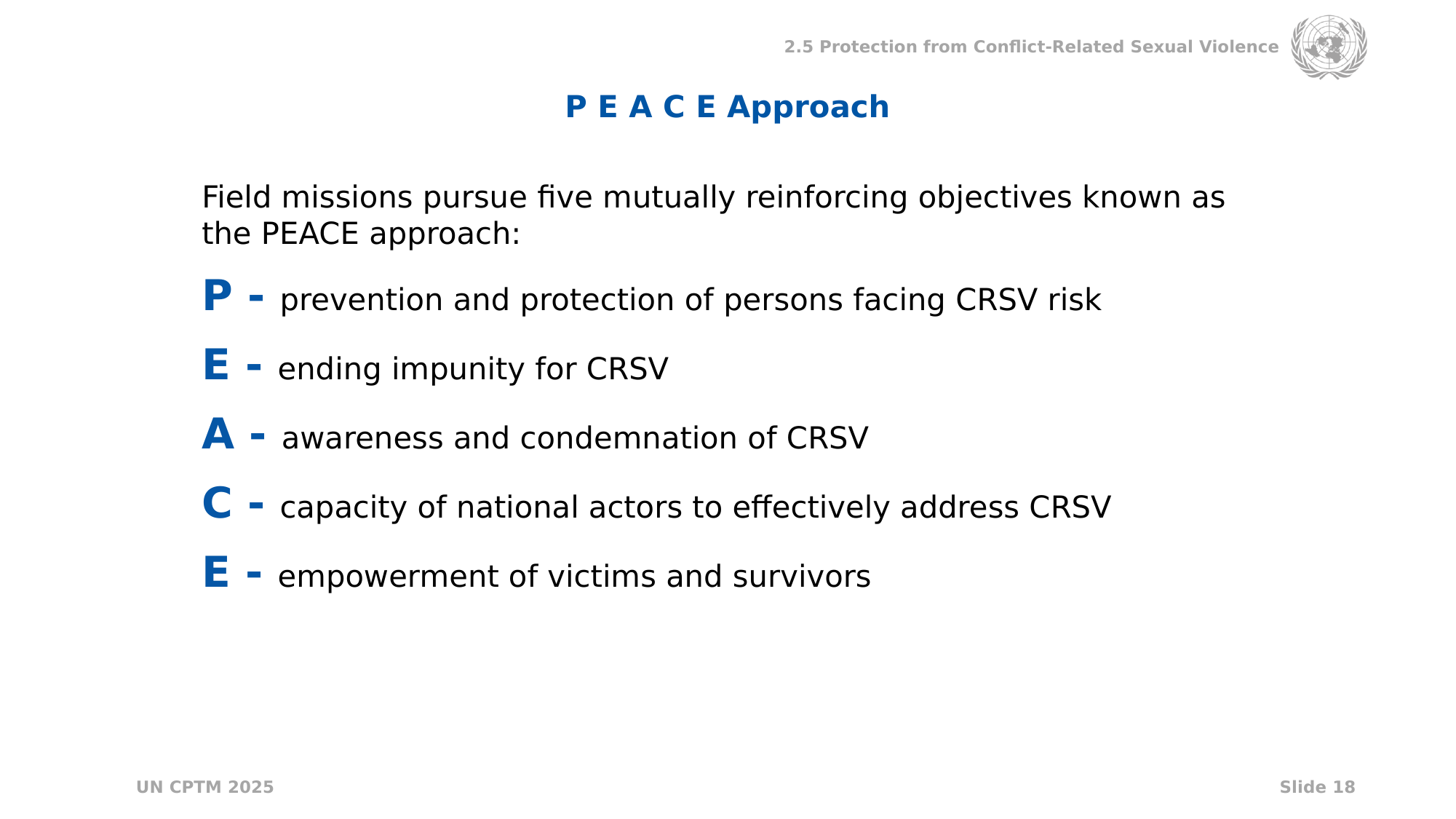

P E A C E Approach
Field missions pursue five mutually reinforcing objectives known as the PEACE approach:
P - prevention and protection of persons facing CRSV risk
E - ending impunity for CRSV
A - awareness and condemnation of CRSV
C - capacity of national actors to effectively address CRSV
E - empowerment of victims and survivors